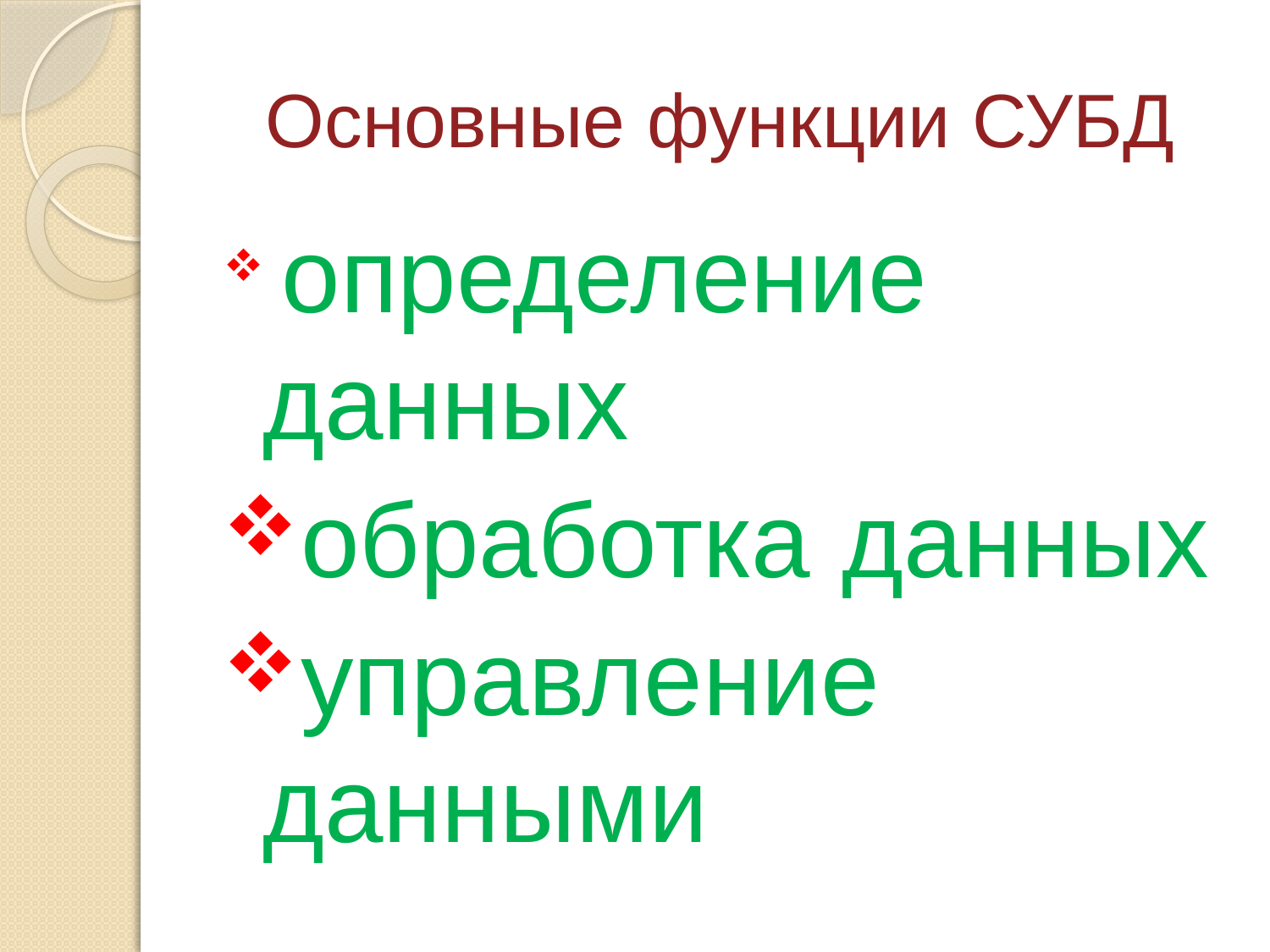

# Основные функции СУБД
 определение данных
обработка данных
управление данными